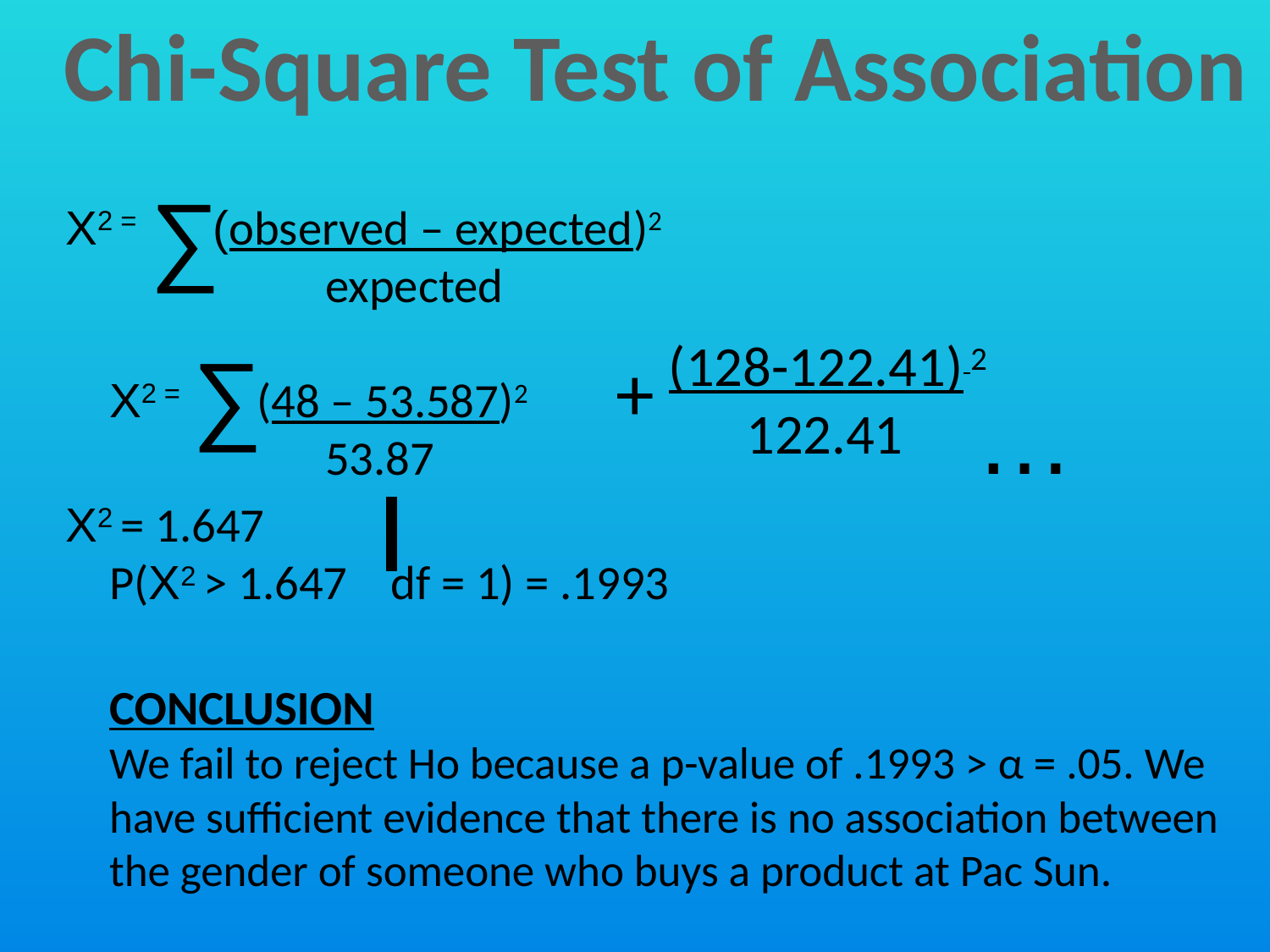

Chi-Square Test of Association
∑
X2 =          (observed – expected)2
                                  expected
X2 =          (48 – 53.587)2
                                  53.87
X2 = 1.647
P(X2 > 1.647    df = 1) = .1993
CONCLUSION
We fail to reject Ho because a p-value of .1993 > α = .05. We have sufficient evidence that there is no association between the gender of someone who buys a product at Pac Sun.

∑
(128-122.41) 2
    122.41

+
…